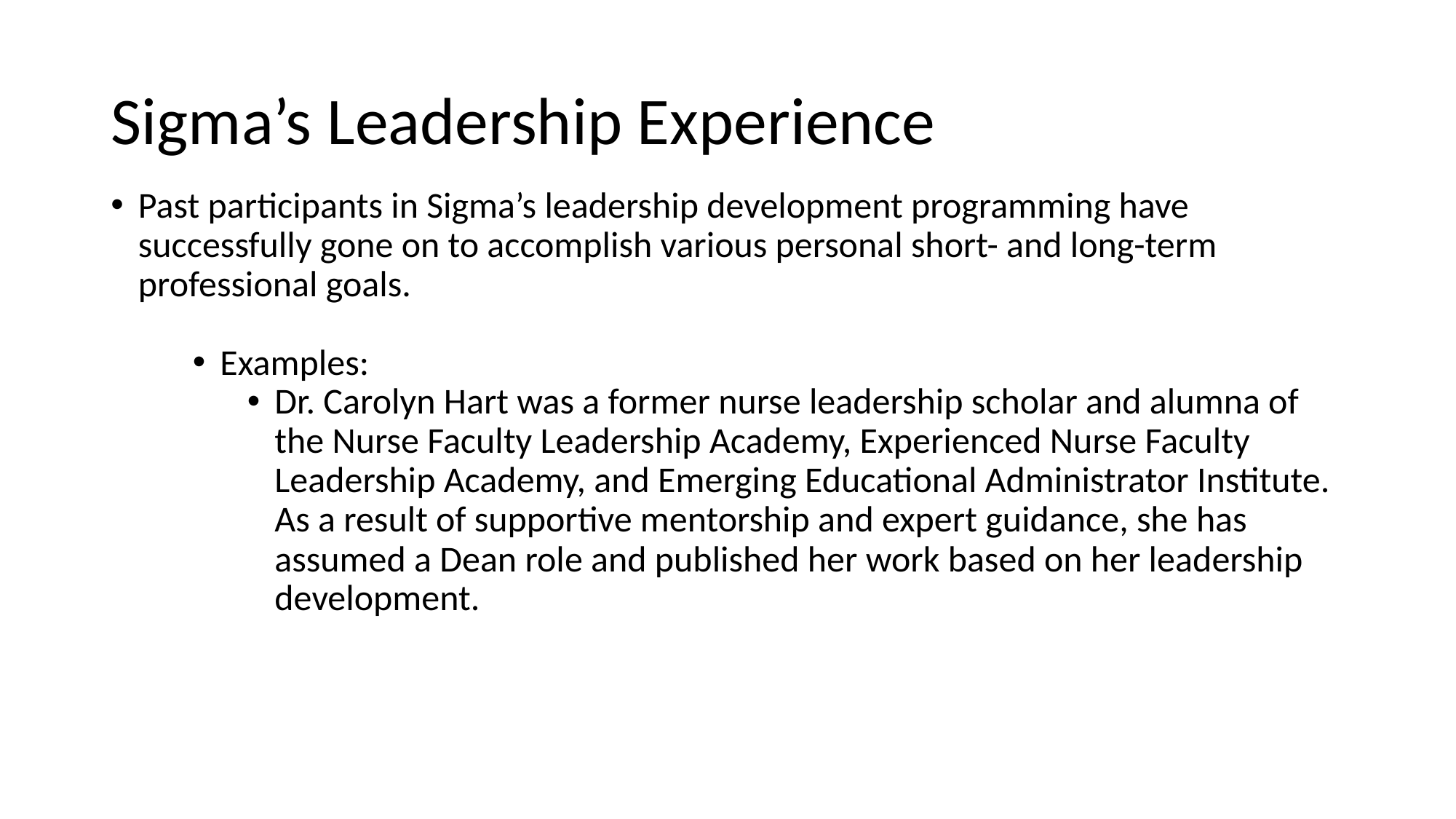

# Sigma’s Leadership Experience
Past participants in Sigma’s leadership development programming have successfully gone on to accomplish various personal short- and long-term professional goals.

Examples:
Dr. Carolyn Hart was a former nurse leadership scholar and alumna of the Nurse Faculty Leadership Academy, Experienced Nurse Faculty Leadership Academy, and Emerging Educational Administrator Institute. As a result of supportive mentorship and expert guidance, she has assumed a Dean role and published her work based on her leadership development.